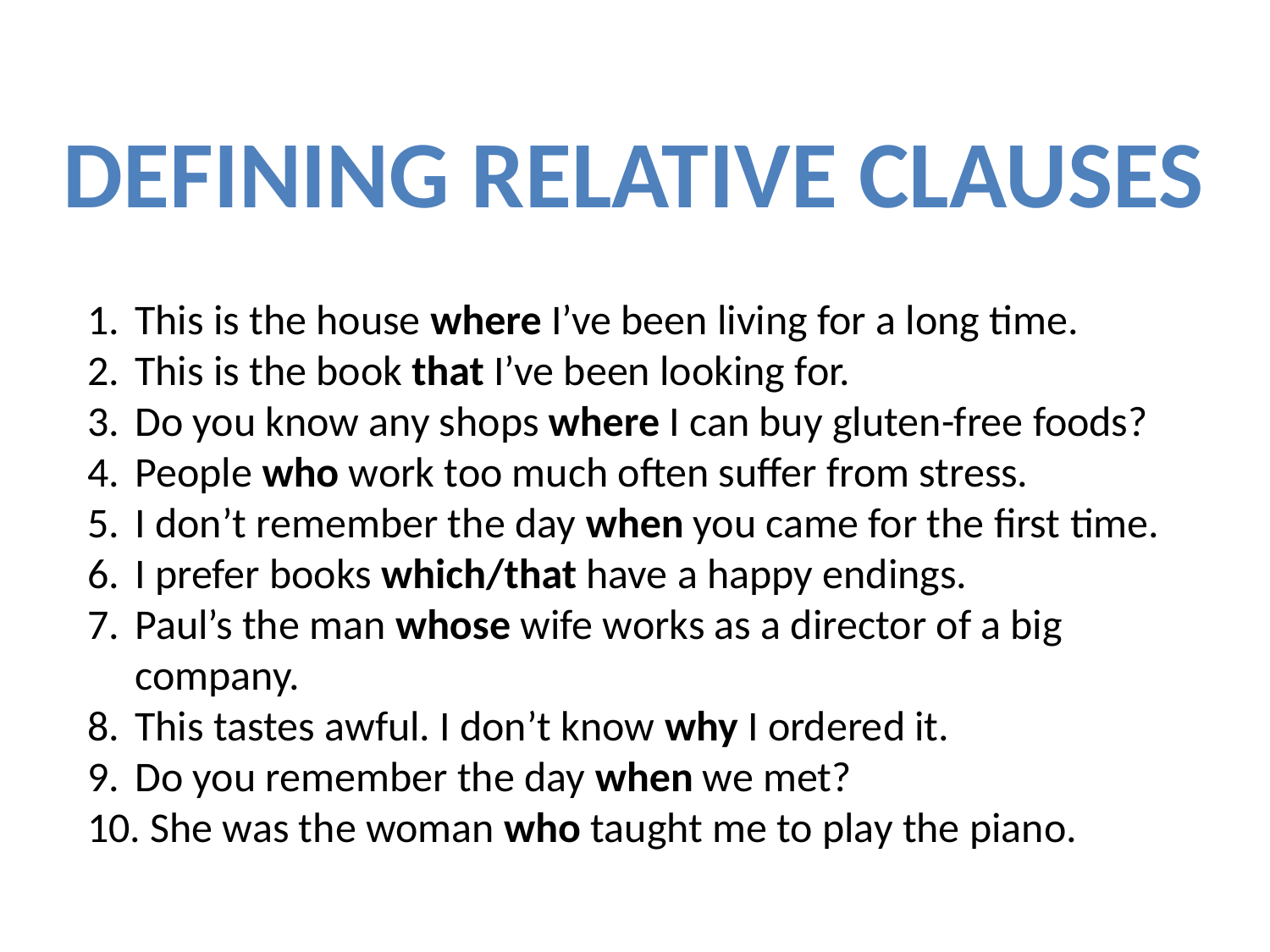

Defining relative clauses
This is the house where I’ve been living for a long time.
This is the book that I’ve been looking for.
Do you know any shops where I can buy gluten-free foods?
People who work too much often suffer from stress.
I don’t remember the day when you came for the first time.
I prefer books which/that have a happy endings.
Paul’s the man whose wife works as a director of a big company.
This tastes awful. I don’t know why I ordered it.
Do you remember the day when we met?
 She was the woman who taught me to play the piano.